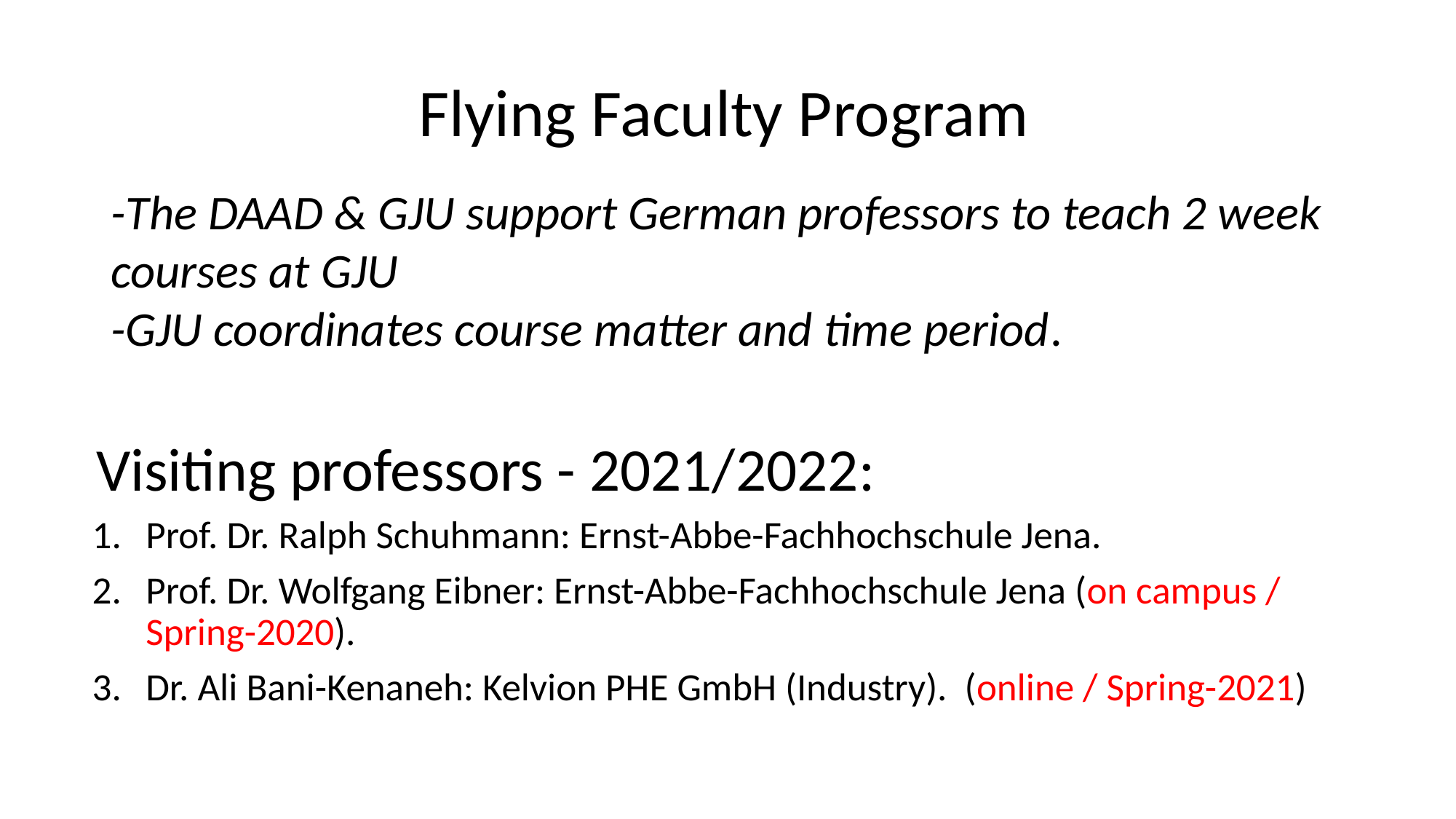

# Flying Faculty Program
-The DAAD & GJU support German professors to teach 2 week courses at GJU
-GJU coordinates course matter and time period.

Visiting professors - 2021/2022:
Prof. Dr. Ralph Schuhmann: Ernst-Abbe-Fachhochschule Jena.
Prof. Dr. Wolfgang Eibner: Ernst-Abbe-Fachhochschule Jena (on campus / Spring-2020).
Dr. Ali Bani-Kenaneh: Kelvion PHE GmbH (Industry).  (online / Spring-2021)